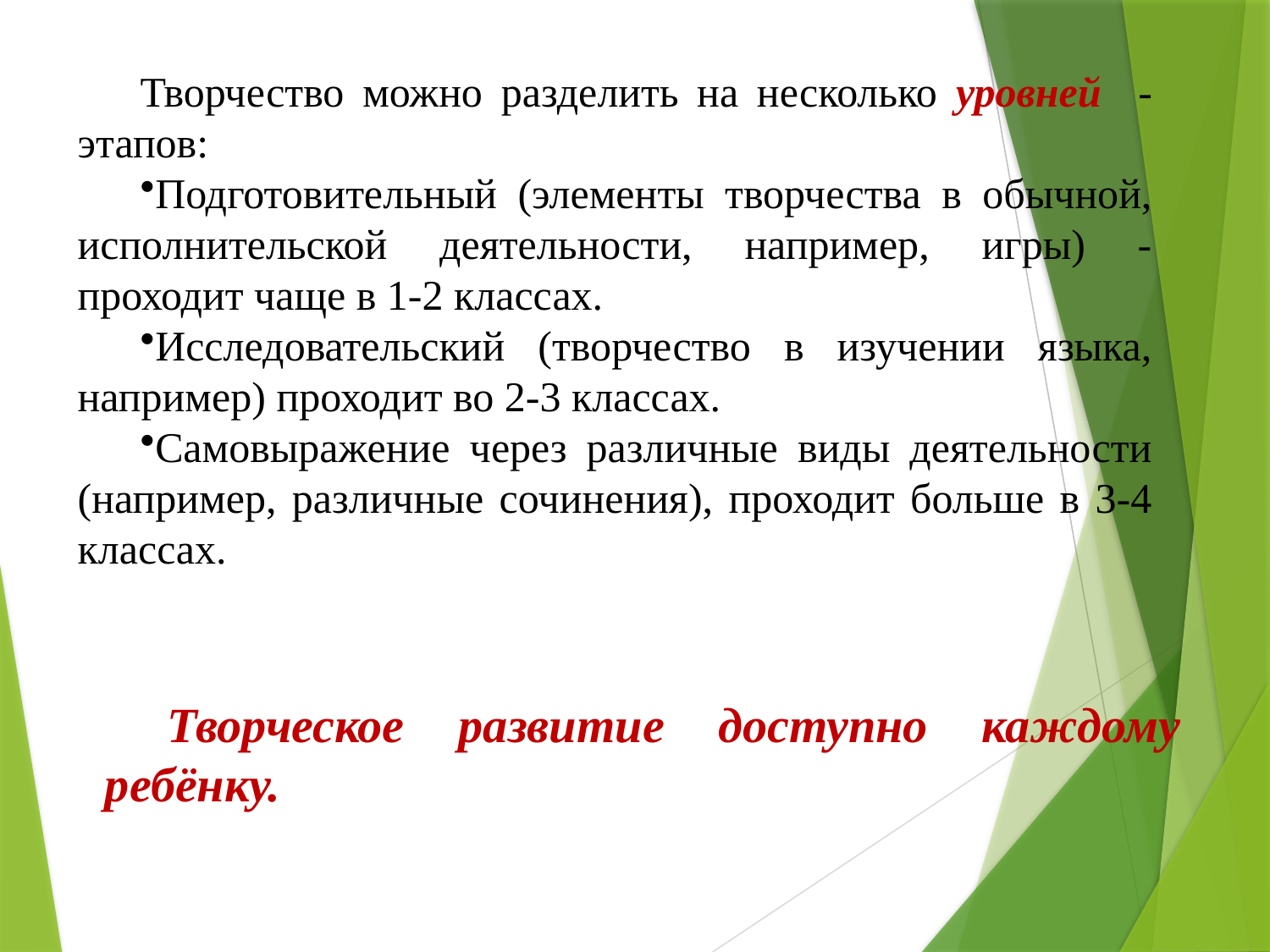

Творчество можно разделить на несколько уровней  - этапов:
Подготовительный (элементы творчества в обычной, исполнительской деятельности, например, игры) - проходит чаще в 1-2 классах.
Исследовательский (творчество в изучении языка, например) проходит во 2-3 классах.
Самовыражение через различные виды деятельности (например, различные сочинения), проходит больше в 3-4 классах.
Творческое развитие доступно каждому ребёнку.